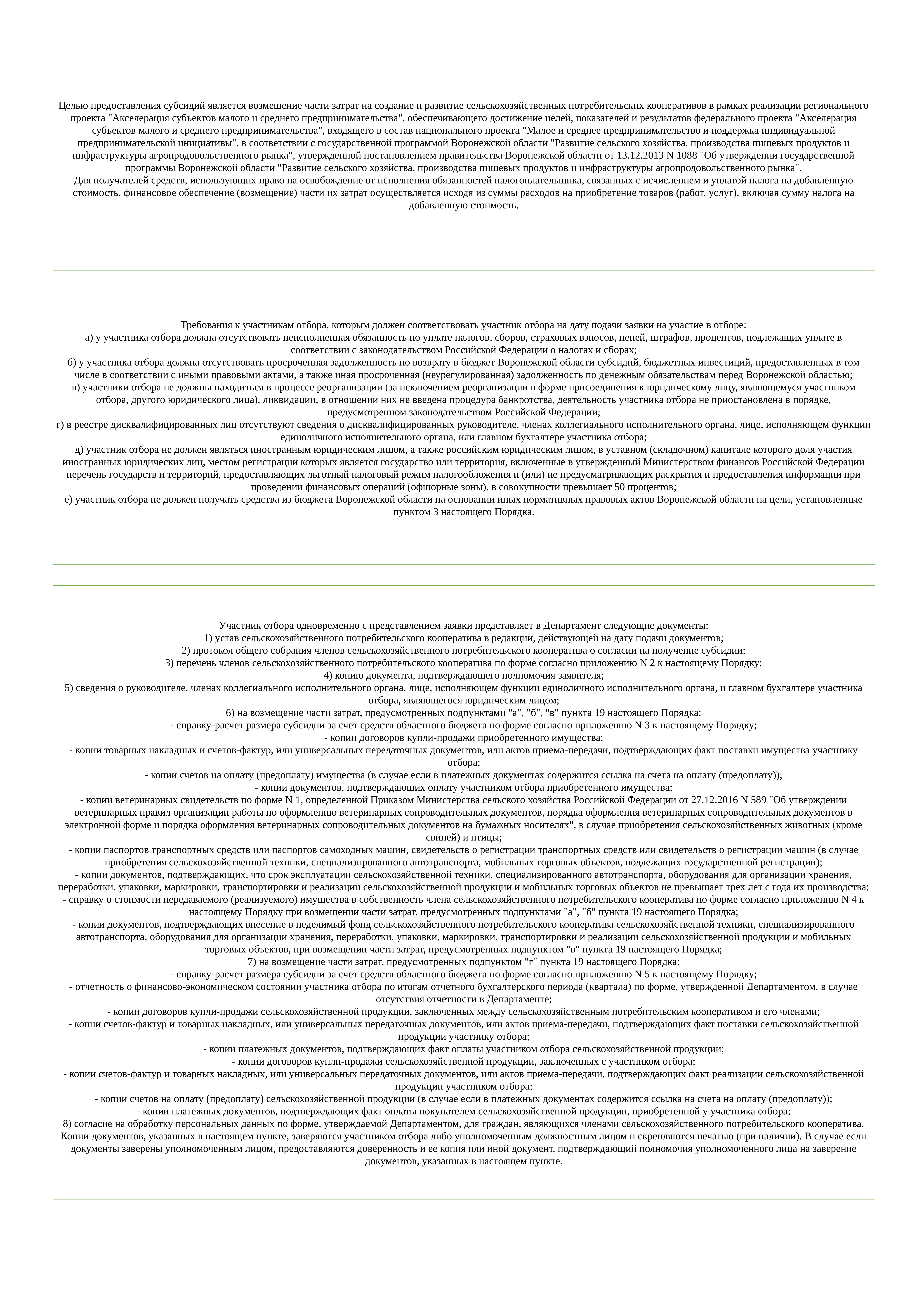

Целью предоставления субсидий является возмещение части затрат на создание и развитие сельскохозяйственных потребительских кооперативов в рамках реализации регионального проекта "Акселерация субъектов малого и среднего предпринимательства", обеспечивающего достижение целей, показателей и результатов федерального проекта "Акселерация субъектов малого и среднего предпринимательства", входящего в состав национального проекта "Малое и среднее предпринимательство и поддержка индивидуальной предпринимательской инициативы", в соответствии с государственной программой Воронежской области "Развитие сельского хозяйства, производства пищевых продуктов и инфраструктуры агропродовольственного рынка", утвержденной постановлением правительства Воронежской области от 13.12.2013 N 1088 "Об утверждении государственной программы Воронежской области "Развитие сельского хозяйства, производства пищевых продуктов и инфраструктуры агропродовольственного рынка".
Для получателей средств, использующих право на освобождение от исполнения обязанностей налогоплательщика, связанных с исчислением и уплатой налога на добавленную стоимость, финансовое обеспечение (возмещение) части их затрат осуществляется исходя из суммы расходов на приобретение товаров (работ, услуг), включая сумму налога на добавленную стоимость.
Требования к участникам отбора, которым должен соответствовать участник отбора на дату подачи заявки на участие в отборе:
а) у участника отбора должна отсутствовать неисполненная обязанность по уплате налогов, сборов, страховых взносов, пеней, штрафов, процентов, подлежащих уплате в соответствии с законодательством Российской Федерации о налогах и сборах;
б) у участника отбора должна отсутствовать просроченная задолженность по возврату в бюджет Воронежской области субсидий, бюджетных инвестиций, предоставленных в том числе в соответствии с иными правовыми актами, а также иная просроченная (неурегулированная) задолженность по денежным обязательствам перед Воронежской областью;
в) участники отбора не должны находиться в процессе реорганизации (за исключением реорганизации в форме присоединения к юридическому лицу, являющемуся участником отбора, другого юридического лица), ликвидации, в отношении них не введена процедура банкротства, деятельность участника отбора не приостановлена в порядке, предусмотренном законодательством Российской Федерации;
г) в реестре дисквалифицированных лиц отсутствуют сведения о дисквалифицированных руководителе, членах коллегиального исполнительного органа, лице, исполняющем функции единоличного исполнительного органа, или главном бухгалтере участника отбора;
д) участник отбора не должен являться иностранным юридическим лицом, а также российским юридическим лицом, в уставном (складочном) капитале которого доля участия иностранных юридических лиц, местом регистрации которых является государство или территория, включенные в утвержденный Министерством финансов Российской Федерации перечень государств и территорий, предоставляющих льготный налоговый режим налогообложения и (или) не предусматривающих раскрытия и предоставления информации при проведении финансовых операций (офшорные зоны), в совокупности превышает 50 процентов;
е) участник отбора не должен получать средства из бюджета Воронежской области на основании иных нормативных правовых актов Воронежской области на цели, установленные пунктом 3 настоящего Порядка.
Участник отбора одновременно с представлением заявки представляет в Департамент следующие документы:
1) устав сельскохозяйственного потребительского кооператива в редакции, действующей на дату подачи документов;
2) протокол общего собрания членов сельскохозяйственного потребительского кооператива о согласии на получение субсидии;
3) перечень членов сельскохозяйственного потребительского кооператива по форме согласно приложению N 2 к настоящему Порядку;
4) копию документа, подтверждающего полномочия заявителя;
5) сведения о руководителе, членах коллегиального исполнительного органа, лице, исполняющем функции единоличного исполнительного органа, и главном бухгалтере участника отбора, являющегося юридическим лицом;
6) на возмещение части затрат, предусмотренных подпунктами "а", "б", "в" пункта 19 настоящего Порядка:
- справку-расчет размера субсидии за счет средств областного бюджета по форме согласно приложению N 3 к настоящему Порядку;
- копии договоров купли-продажи приобретенного имущества;
- копии товарных накладных и счетов-фактур, или универсальных передаточных документов, или актов приема-передачи, подтверждающих факт поставки имущества участнику отбора;
- копии счетов на оплату (предоплату) имущества (в случае если в платежных документах содержится ссылка на счета на оплату (предоплату));
- копии документов, подтверждающих оплату участником отбора приобретенного имущества;
- копии ветеринарных свидетельств по форме N 1, определенной Приказом Министерства сельского хозяйства Российской Федерации от 27.12.2016 N 589 "Об утверждении ветеринарных правил организации работы по оформлению ветеринарных сопроводительных документов, порядка оформления ветеринарных сопроводительных документов в электронной форме и порядка оформления ветеринарных сопроводительных документов на бумажных носителях", в случае приобретения сельскохозяйственных животных (кроме свиней) и птицы;
- копии паспортов транспортных средств или паспортов самоходных машин, свидетельств о регистрации транспортных средств или свидетельств о регистрации машин (в случае приобретения сельскохозяйственной техники, специализированного автотранспорта, мобильных торговых объектов, подлежащих государственной регистрации);
- копии документов, подтверждающих, что срок эксплуатации сельскохозяйственной техники, специализированного автотранспорта, оборудования для организации хранения, переработки, упаковки, маркировки, транспортировки и реализации сельскохозяйственной продукции и мобильных торговых объектов не превышает трех лет с года их производства;
- справку о стоимости передаваемого (реализуемого) имущества в собственность члена сельскохозяйственного потребительского кооператива по форме согласно приложению N 4 к настоящему Порядку при возмещении части затрат, предусмотренных подпунктами "а", "б" пункта 19 настоящего Порядка;
- копии документов, подтверждающих внесение в неделимый фонд сельскохозяйственного потребительского кооператива сельскохозяйственной техники, специализированного автотранспорта, оборудования для организации хранения, переработки, упаковки, маркировки, транспортировки и реализации сельскохозяйственной продукции и мобильных торговых объектов, при возмещении части затрат, предусмотренных подпунктом "в" пункта 19 настоящего Порядка;
7) на возмещение части затрат, предусмотренных подпунктом "г" пункта 19 настоящего Порядка:
- справку-расчет размера субсидии за счет средств областного бюджета по форме согласно приложению N 5 к настоящему Порядку;
- отчетность о финансово-экономическом состоянии участника отбора по итогам отчетного бухгалтерского периода (квартала) по форме, утвержденной Департаментом, в случае отсутствия отчетности в Департаменте;
- копии договоров купли-продажи сельскохозяйственной продукции, заключенных между сельскохозяйственным потребительским кооперативом и его членами;
- копии счетов-фактур и товарных накладных, или универсальных передаточных документов, или актов приема-передачи, подтверждающих факт поставки сельскохозяйственной продукции участнику отбора;
- копии платежных документов, подтверждающих факт оплаты участником отбора сельскохозяйственной продукции;
- копии договоров купли-продажи сельскохозяйственной продукции, заключенных с участником отбора;
- копии счетов-фактур и товарных накладных, или универсальных передаточных документов, или актов приема-передачи, подтверждающих факт реализации сельскохозяйственной продукции участником отбора;
- копии счетов на оплату (предоплату) сельскохозяйственной продукции (в случае если в платежных документах содержится ссылка на счета на оплату (предоплату));
- копии платежных документов, подтверждающих факт оплаты покупателем сельскохозяйственной продукции, приобретенной у участника отбора;
8) согласие на обработку персональных данных по форме, утверждаемой Департаментом, для граждан, являющихся членами сельскохозяйственного потребительского кооператива.
Копии документов, указанных в настоящем пункте, заверяются участником отбора либо уполномоченным должностным лицом и скрепляются печатью (при наличии). В случае если документы заверены уполномоченным лицом, предоставляются доверенность и ее копия или иной документ, подтверждающий полномочия уполномоченного лица на заверение документов, указанных в настоящем пункте.